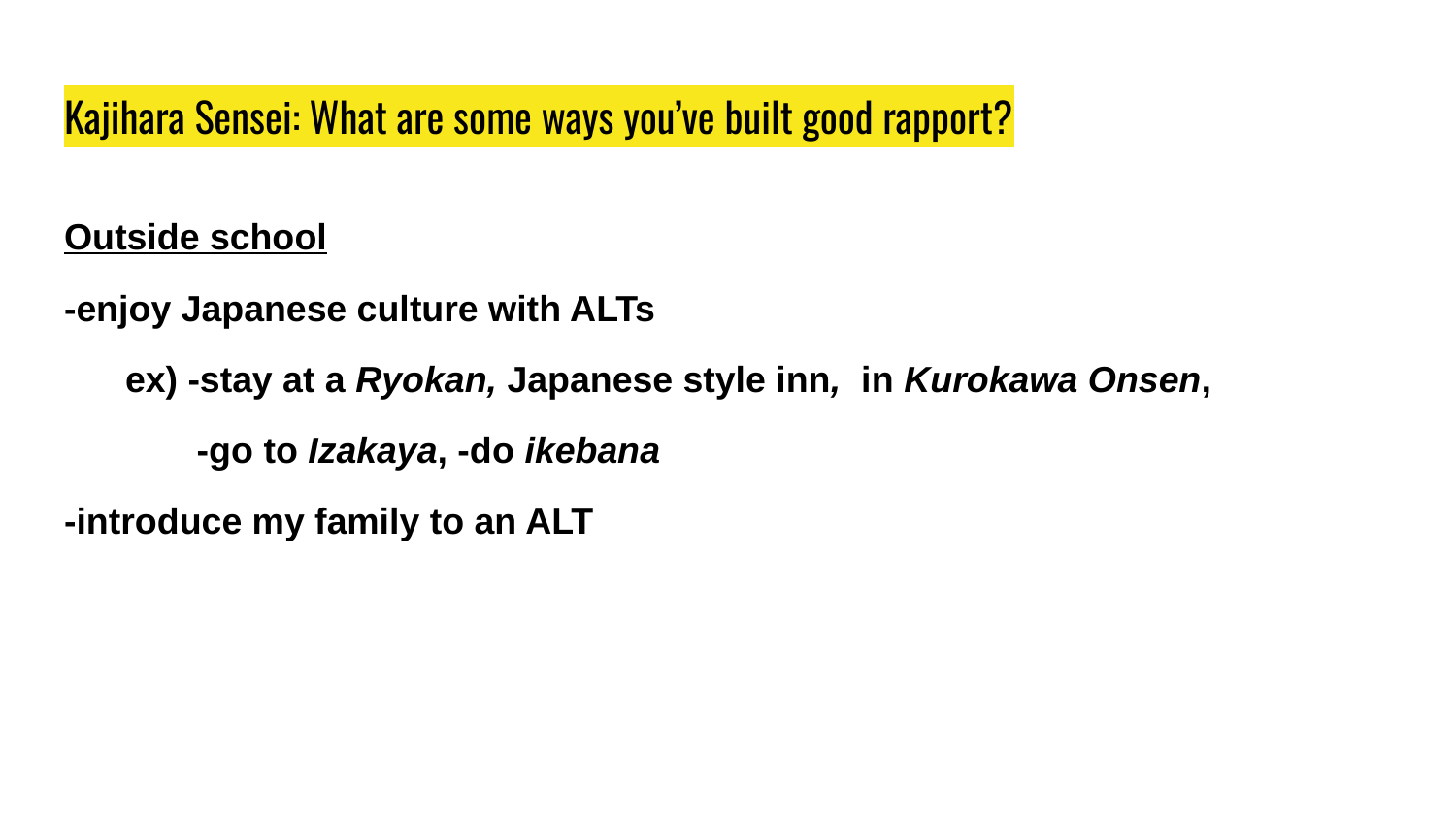

# Kajihara Sensei: What are some ways you’ve built good rapport?
Outside school
-enjoy Japanese culture with ALTs
      ex) -stay at a Ryokan, Japanese style inn,  in Kurokawa Onsen,
             -go to Izakaya, -do ikebana
-introduce my family to an ALT